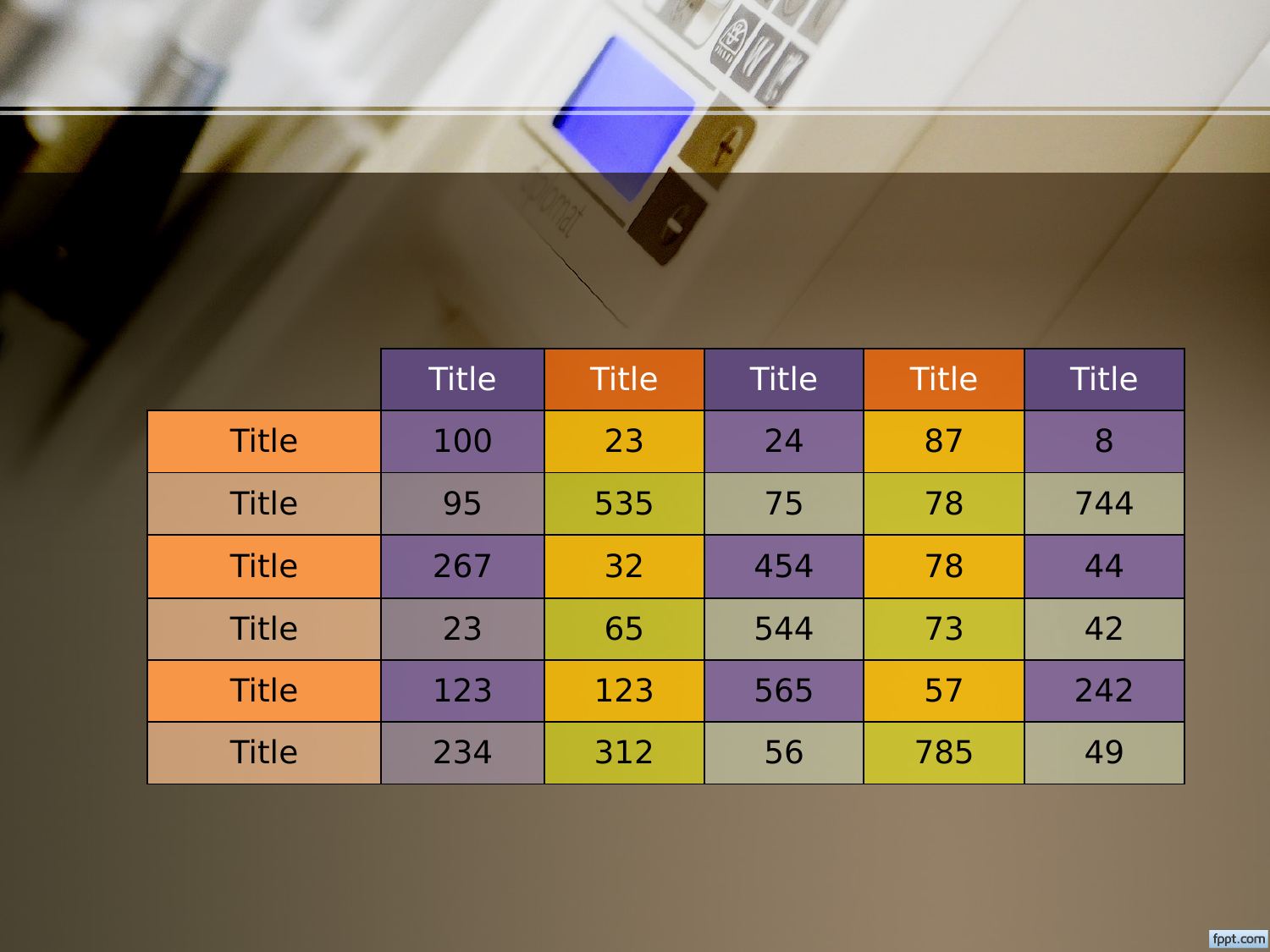

|  | Title | Title | Title | Title | Title |
| --- | --- | --- | --- | --- | --- |
| Title | 100 | 23 | 24 | 87 | 8 |
| Title | 95 | 535 | 75 | 78 | 744 |
| Title | 267 | 32 | 454 | 78 | 44 |
| Title | 23 | 65 | 544 | 73 | 42 |
| Title | 123 | 123 | 565 | 57 | 242 |
| Title | 234 | 312 | 56 | 785 | 49 |